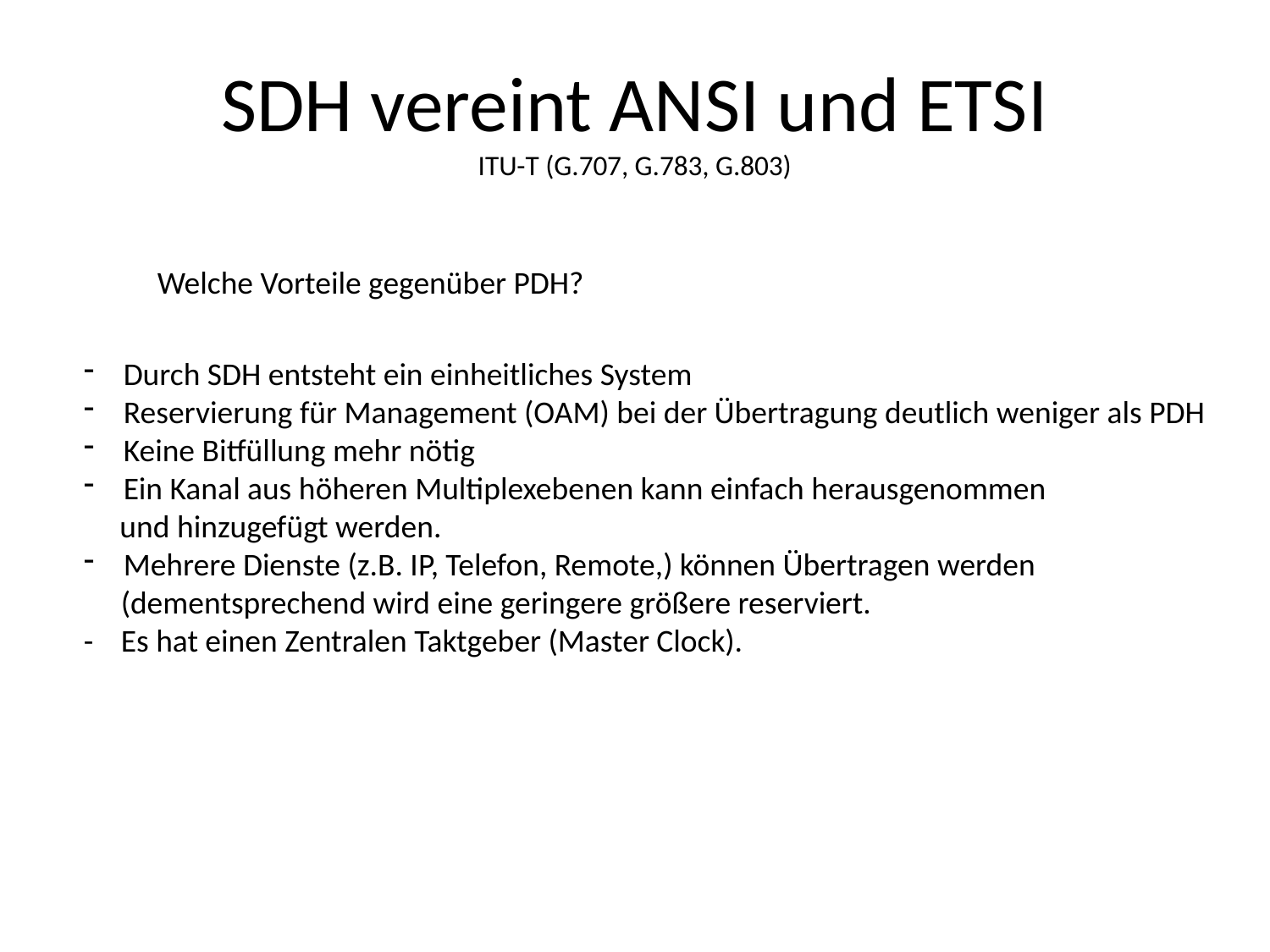

# SDH vereint ANSI und ETSI ITU-T (G.707, G.783, G.803)
Welche Vorteile gegenüber PDH?
Durch SDH entsteht ein einheitliches System
Reservierung für Management (OAM) bei der Übertragung deutlich weniger als PDH
Keine Bitfüllung mehr nötig
Ein Kanal aus höheren Multiplexebenen kann einfach herausgenommen
     und hinzugefügt werden.
Mehrere Dienste (z.B. IP, Telefon, Remote,) können Übertragen werden
	(dementsprechend wird eine geringere größere reserviert.
-	Es hat einen Zentralen Taktgeber (Master Clock).